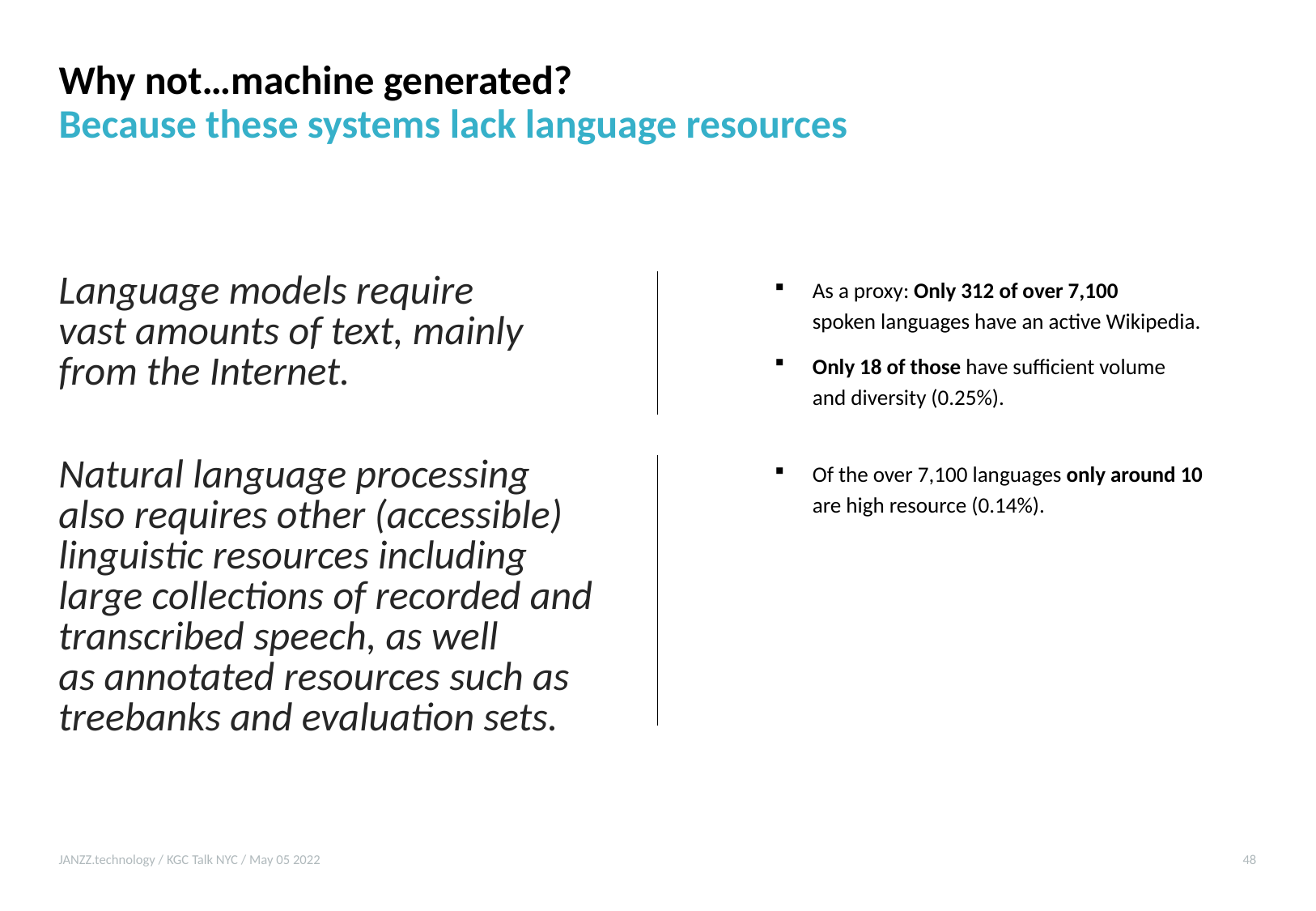

# Why not…machine generated? Because these systems lack language resources
Language models require
vast amounts of text, mainly
from the Internet.
As a proxy: Only 312 of over 7,100
spoken languages have an active Wikipedia.
Only 18 of those have sufficient volume
and diversity (0.25%).
Natural language processing
also requires other (accessible) linguistic resources including
large collections of recorded and transcribed speech, as well
as annotated resources such as treebanks and evaluation sets.
Of the over 7,100 languages only around 10
are high resource (0.14%).
JANZZ.technology / KGC Talk NYC / May 05 2022
48